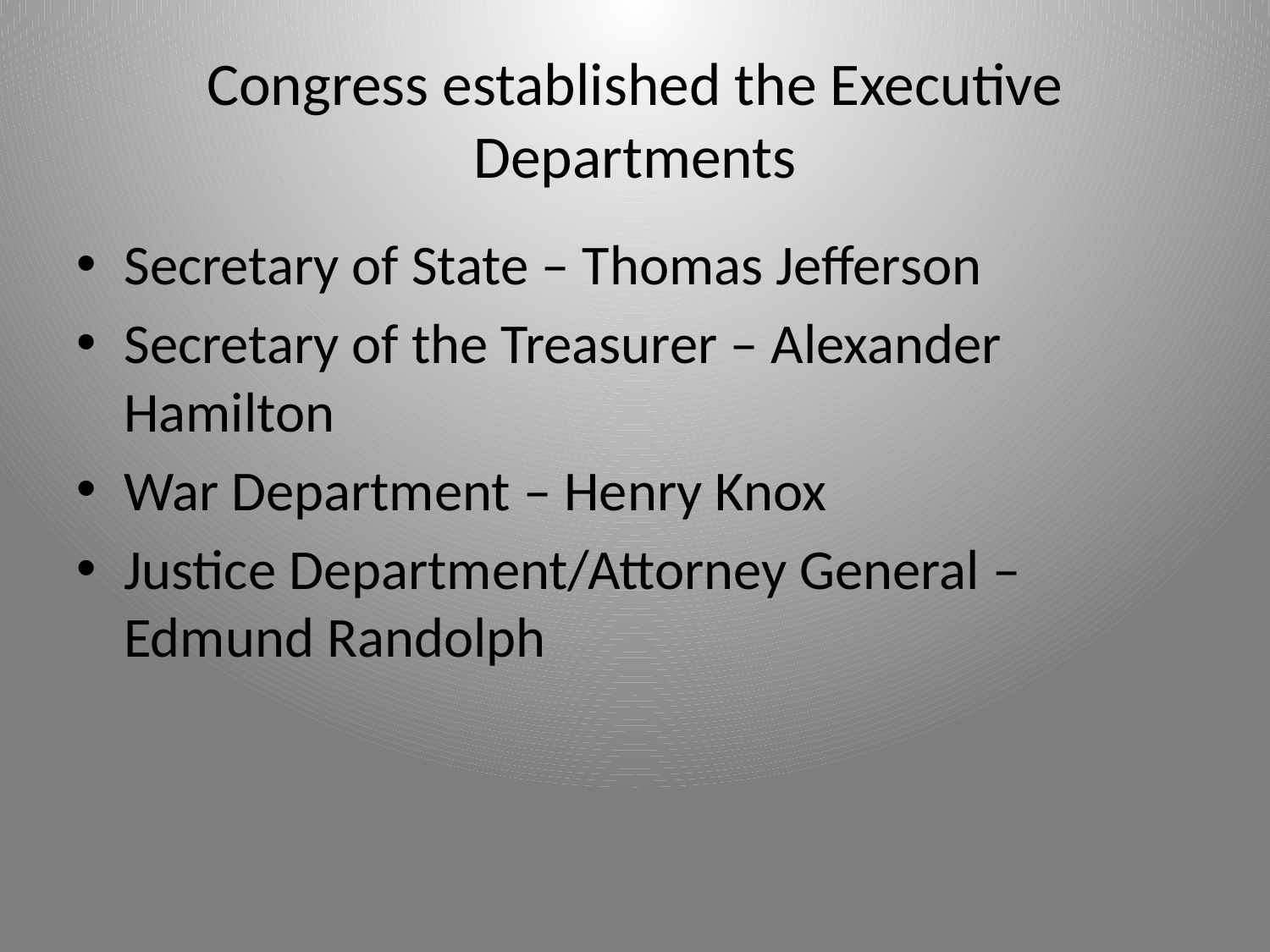

# Congress established the Executive Departments
Secretary of State – Thomas Jefferson
Secretary of the Treasurer – Alexander Hamilton
War Department – Henry Knox
Justice Department/Attorney General – Edmund Randolph